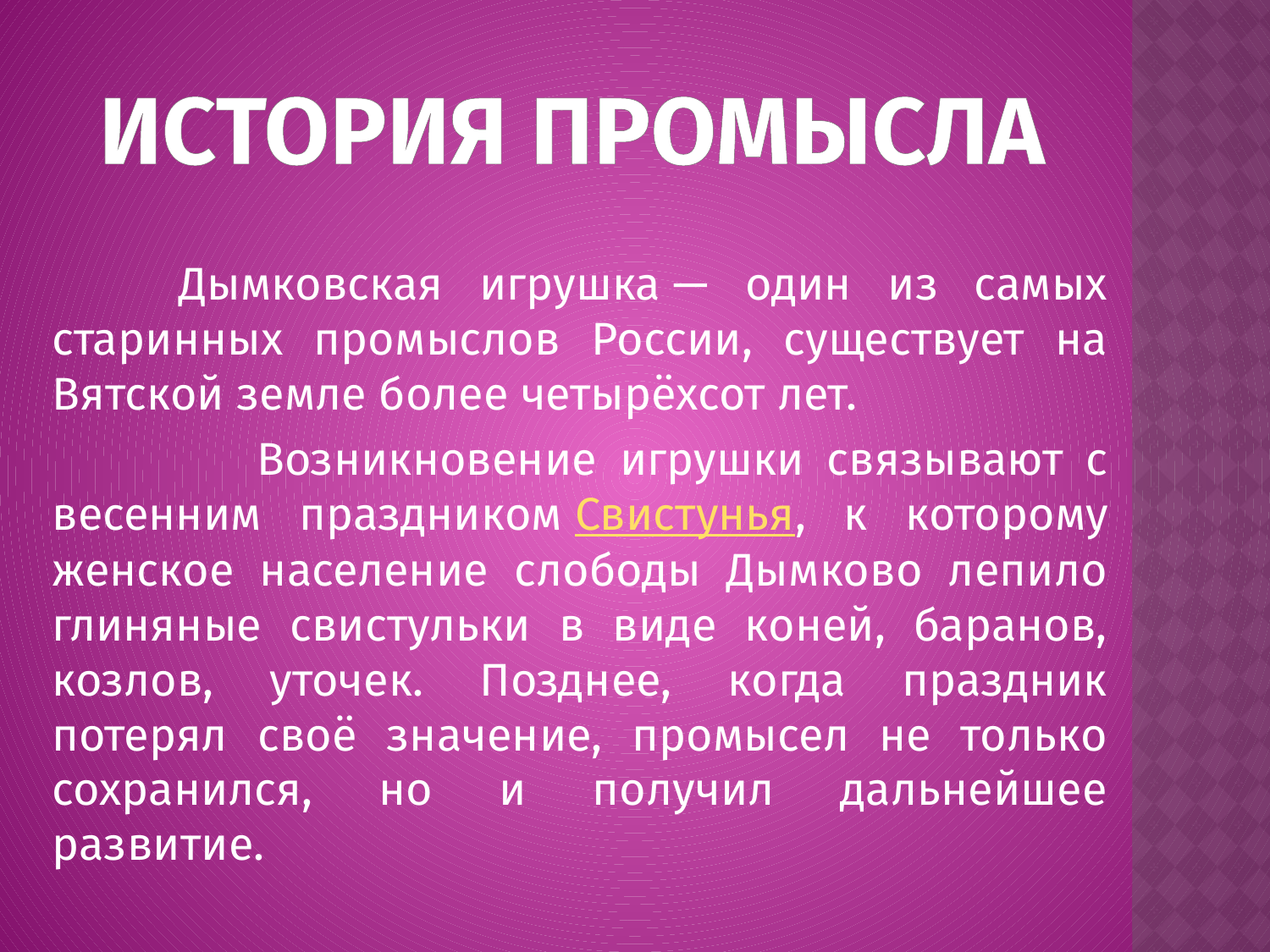

# ИСТОРИЯ ПРОМЫСЛА
	Дымковская игрушка — один из самых старинных промыслов России, существует на Вятской земле более четырёхсот лет.
         Возникновение игрушки связывают с весенним праздником Свистунья, к которому женское население слободы Дымково лепило глиняные свистульки в виде коней, баранов, козлов, уточек. Позднее, когда праздник потерял своё значение, промысел не только сохранился, но и получил дальнейшее развитие.